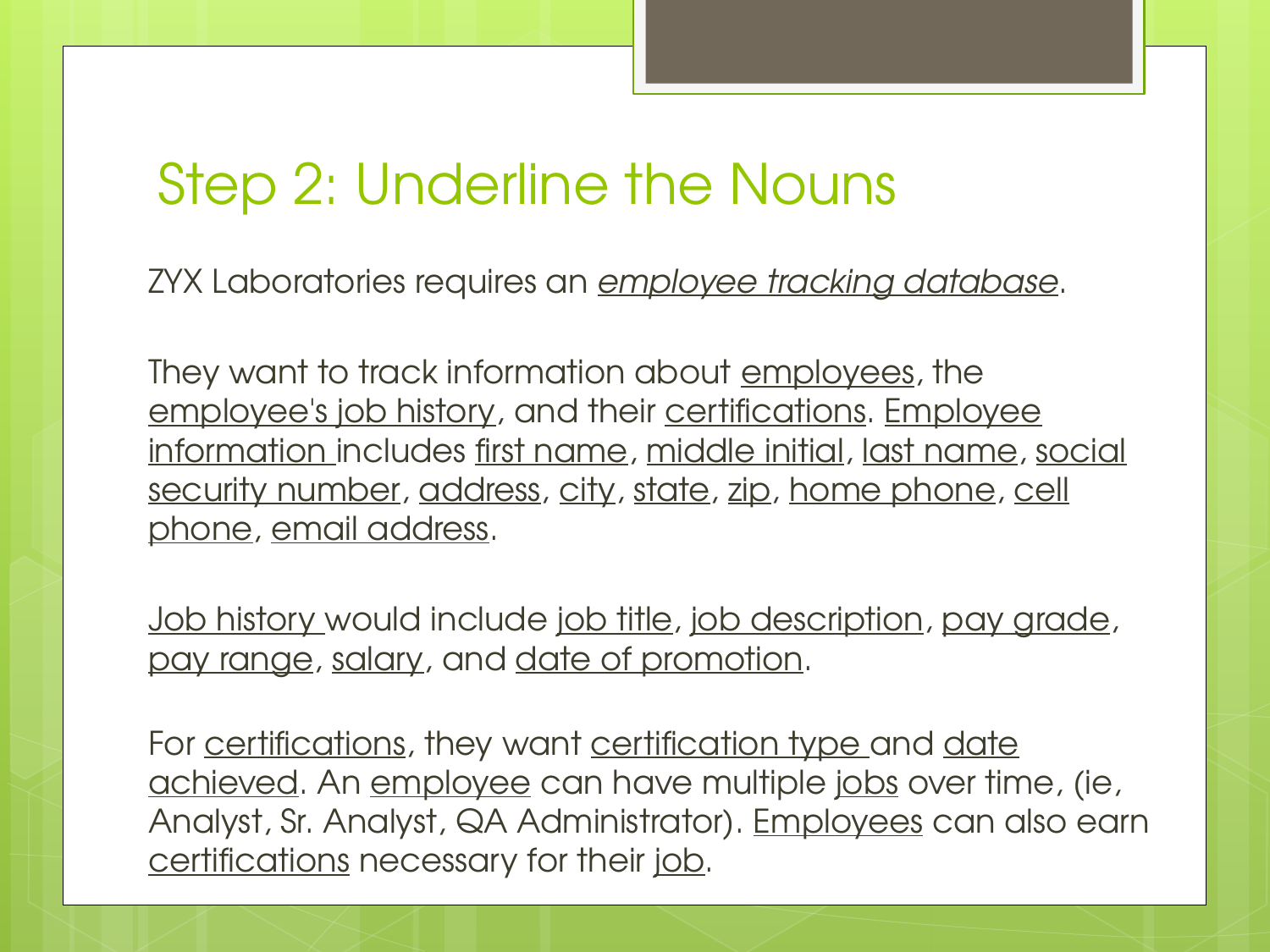

# Step 2: Underline the Nouns
ZYX Laboratories requires an employee tracking database.

They want to track information about employees, the employee's job history, and their certifications. Employee information includes first name, middle initial, last name, social security number, address, city, state, zip, home phone, cell phone, email address.

Job history would include job title, job description, pay grade, pay range, salary, and date of promotion.
For certifications, they want certification type and date achieved. An employee can have multiple jobs over time, (ie, Analyst, Sr. Analyst, QA Administrator). Employees can also earn certifications necessary for their job.